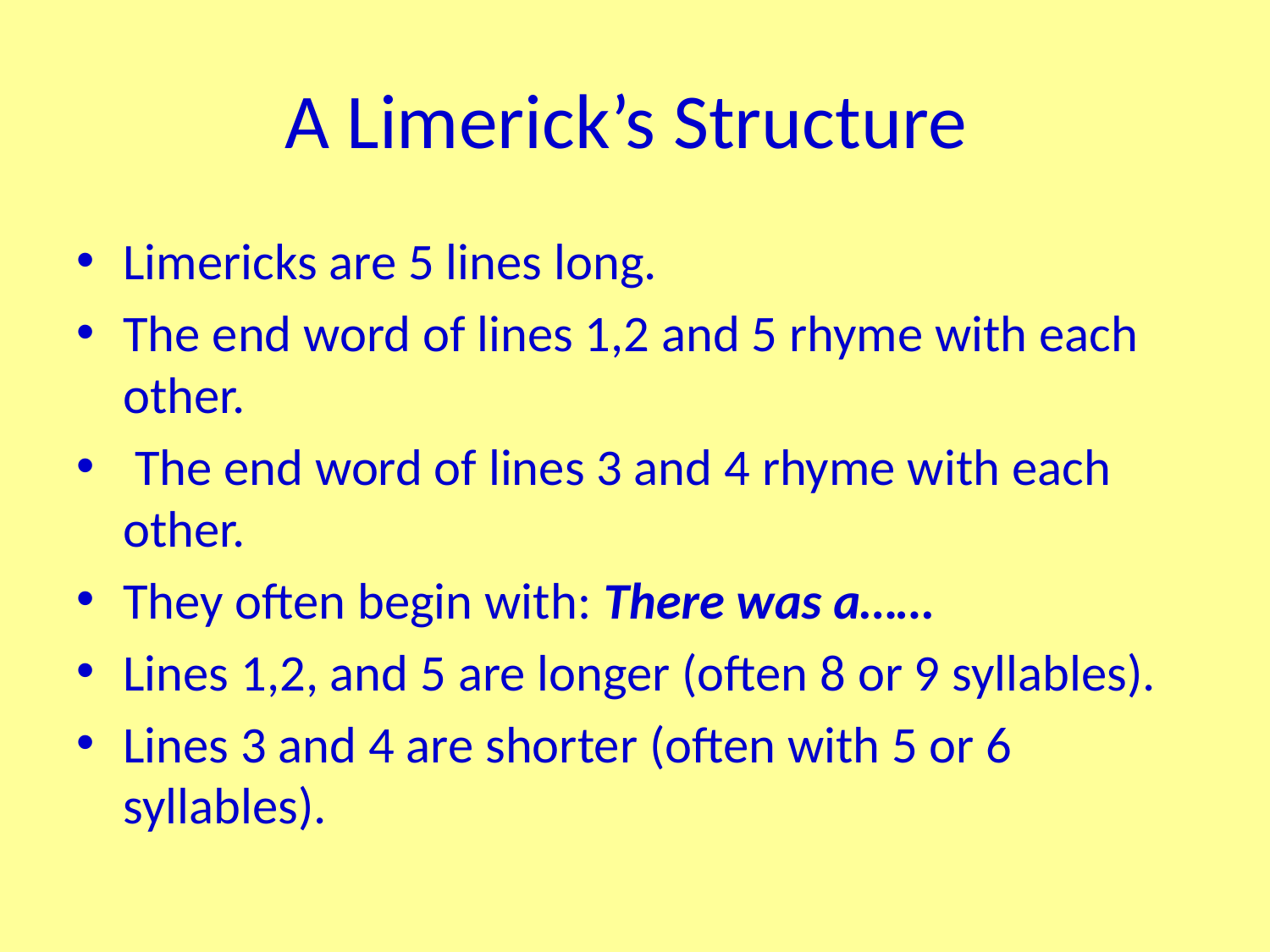

# A Limerick’s Structure
Limericks are 5 lines long.
The end word of lines 1,2 and 5 rhyme with each other.
 The end word of lines 3 and 4 rhyme with each other.
They often begin with: There was a……
Lines 1,2, and 5 are longer (often 8 or 9 syllables).
Lines 3 and 4 are shorter (often with 5 or 6 syllables).